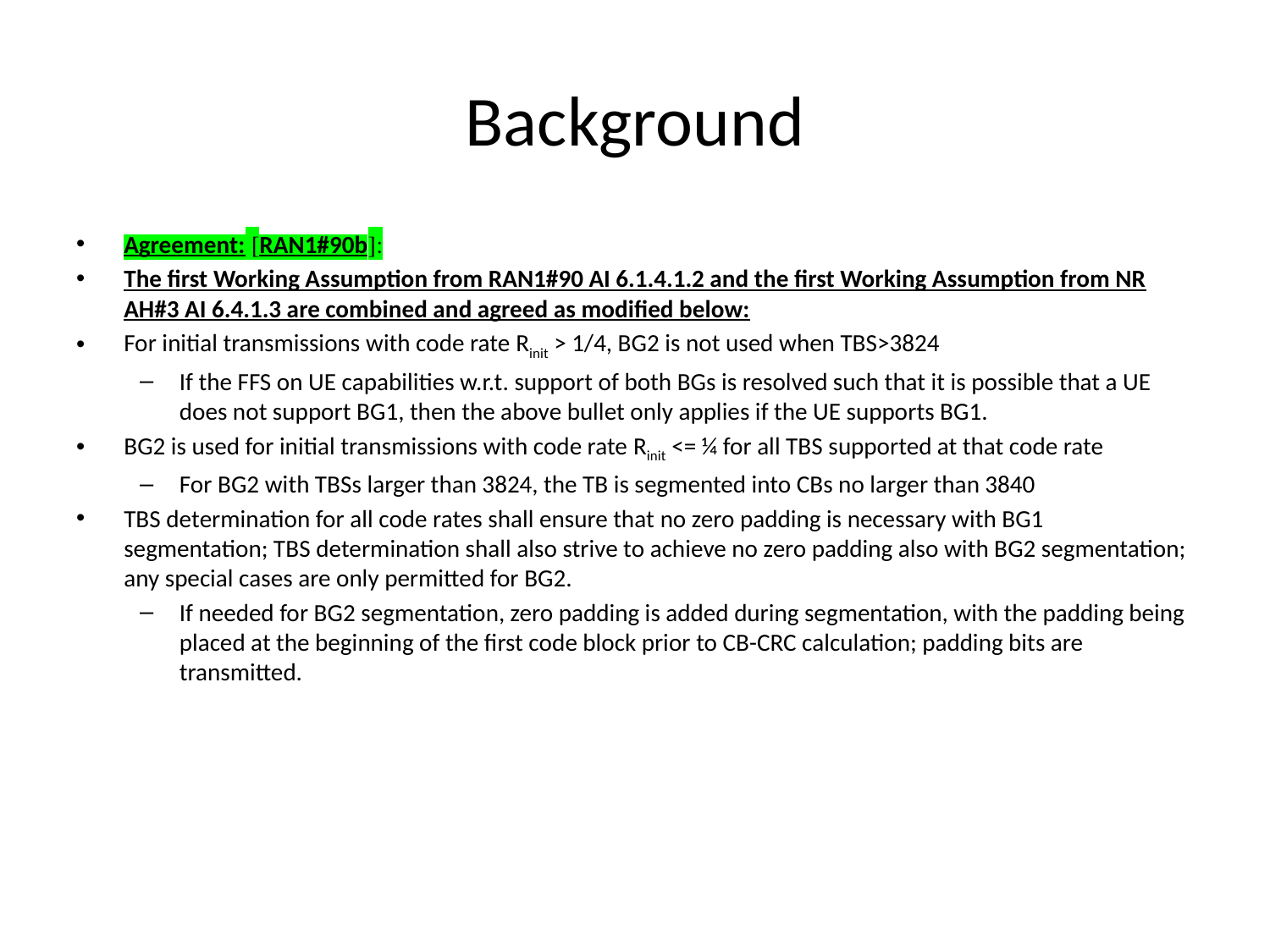

# Background
Agreement: [RAN1#90b]:
The first Working Assumption from RAN1#90 AI 6.1.4.1.2 and the first Working Assumption from NR AH#3 AI 6.4.1.3 are combined and agreed as modified below:
For initial transmissions with code rate Rinit > 1/4, BG2 is not used when TBS>3824
If the FFS on UE capabilities w.r.t. support of both BGs is resolved such that it is possible that a UE does not support BG1, then the above bullet only applies if the UE supports BG1.
BG2 is used for initial transmissions with code rate Rinit <= ¼ for all TBS supported at that code rate
For BG2 with TBSs larger than 3824, the TB is segmented into CBs no larger than 3840
TBS determination for all code rates shall ensure that no zero padding is necessary with BG1 segmentation; TBS determination shall also strive to achieve no zero padding also with BG2 segmentation; any special cases are only permitted for BG2.
If needed for BG2 segmentation, zero padding is added during segmentation, with the padding being placed at the beginning of the first code block prior to CB-CRC calculation; padding bits are transmitted.